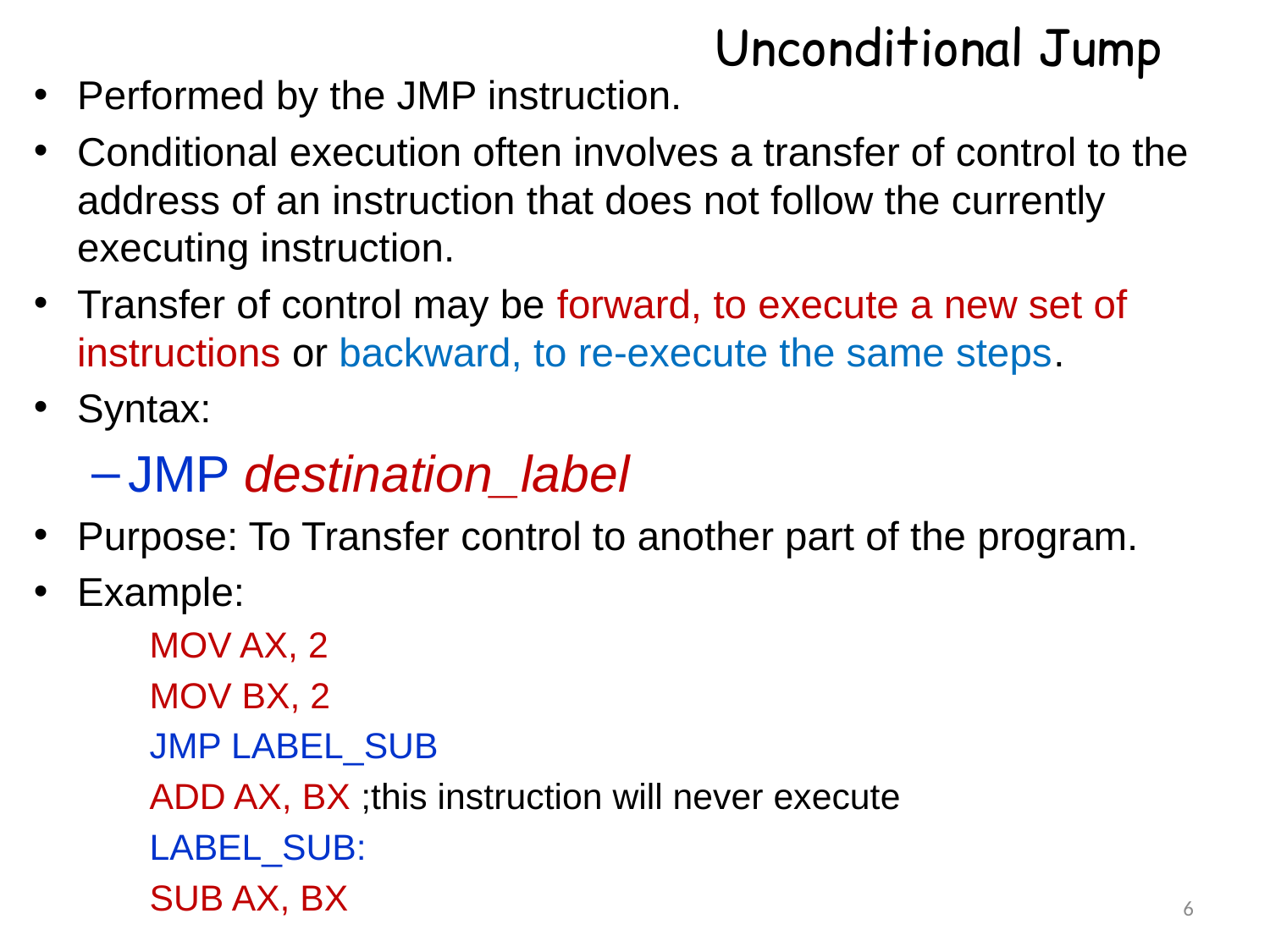

# Unconditional Jump
Performed by the JMP instruction.
Conditional execution often involves a transfer of control to the address of an instruction that does not follow the currently executing instruction.
Transfer of control may be forward, to execute a new set of instructions or backward, to re-execute the same steps.
Syntax:
JMP destination_label
Purpose: To Transfer control to another part of the program.
Example:
MOV AX, 2
MOV BX, 2
JMP LABEL_SUB
ADD AX, BX ;this instruction will never execute
LABEL_SUB:
SUB AX, BX

6